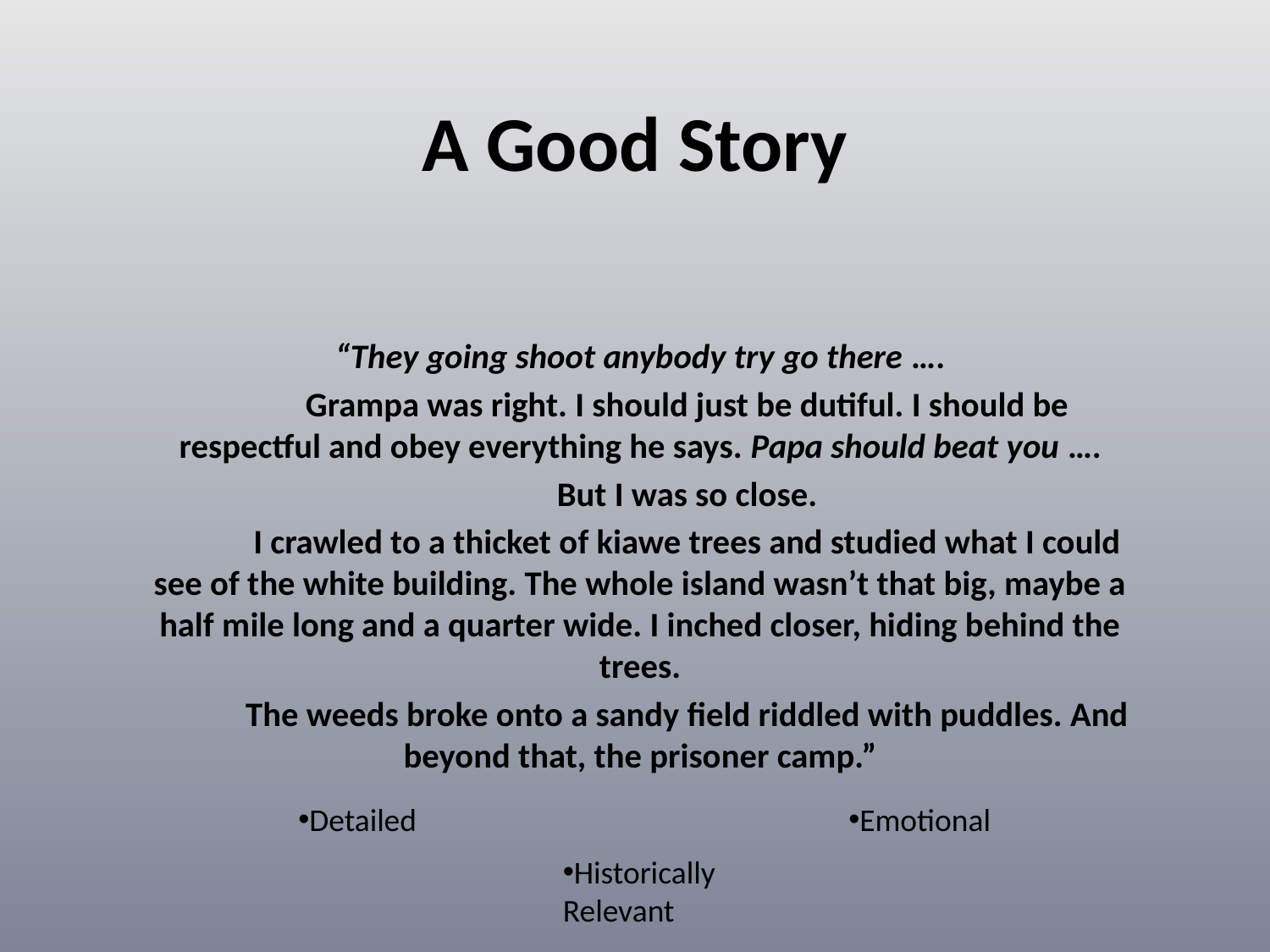

# A Good Story
“They going shoot anybody try go there ….
            Grampa was right. I should just be dutiful. I should be respectful and obey everything he says. Papa should beat you ….
            But I was so close.
            I crawled to a thicket of kiawe trees and studied what I could see of the white building. The whole island wasn’t that big, maybe a half mile long and a quarter wide. I inched closer, hiding behind the trees.
            The weeds broke onto a sandy field riddled with puddles. And beyond that, the prisoner camp.”
Detailed
Emotional
Historically Relevant